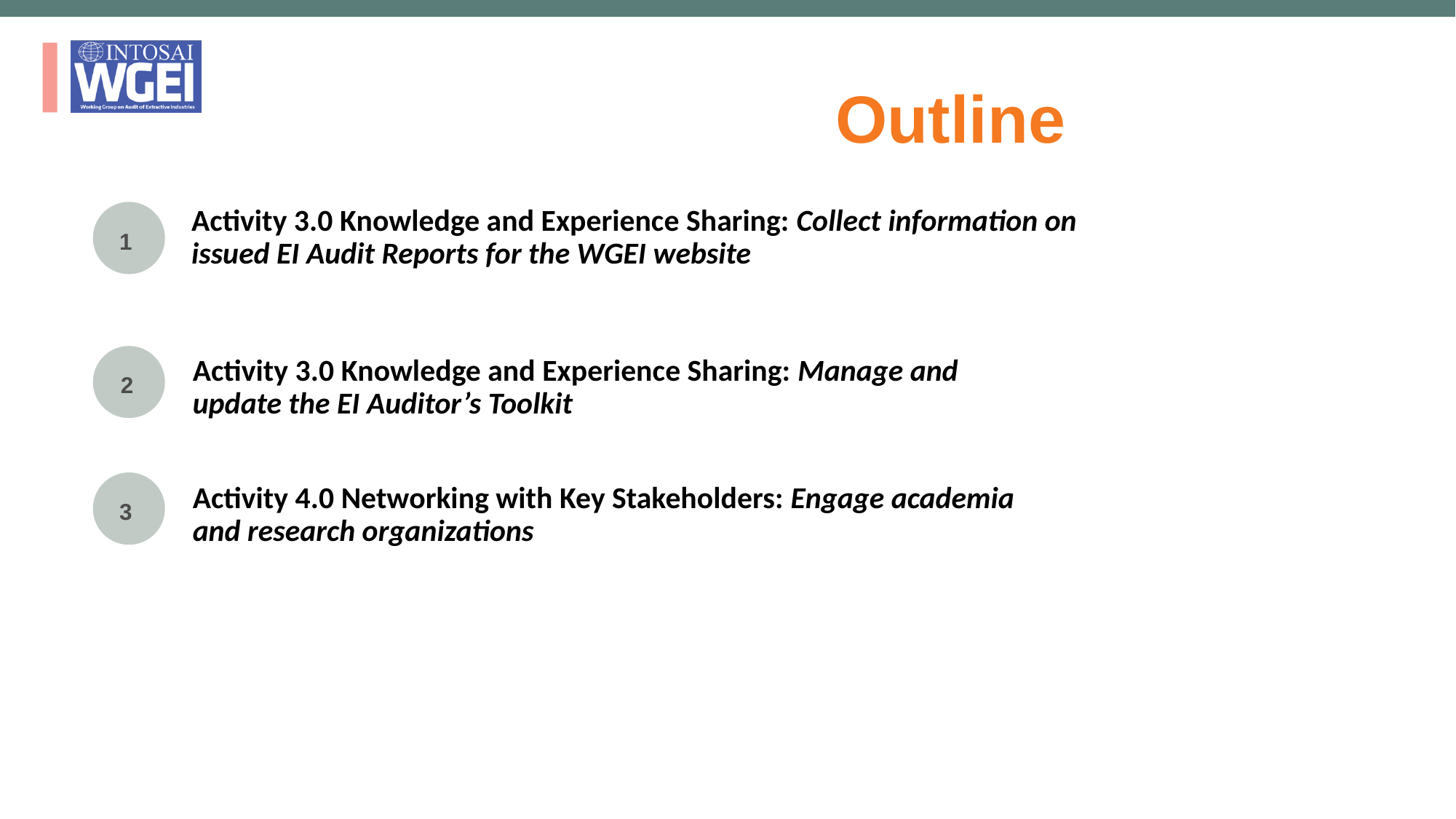

Activity 3.0 Knowledge and Experience Sharing: Collect information on issued EI Audit Reports for the WGEI website

1

Activity 3.0 Knowledge and Experience Sharing: Manage and update the EI Auditor’s Toolkit
2

Activity 4.0 Networking with Key Stakeholders: Engage academia and research organizations
3